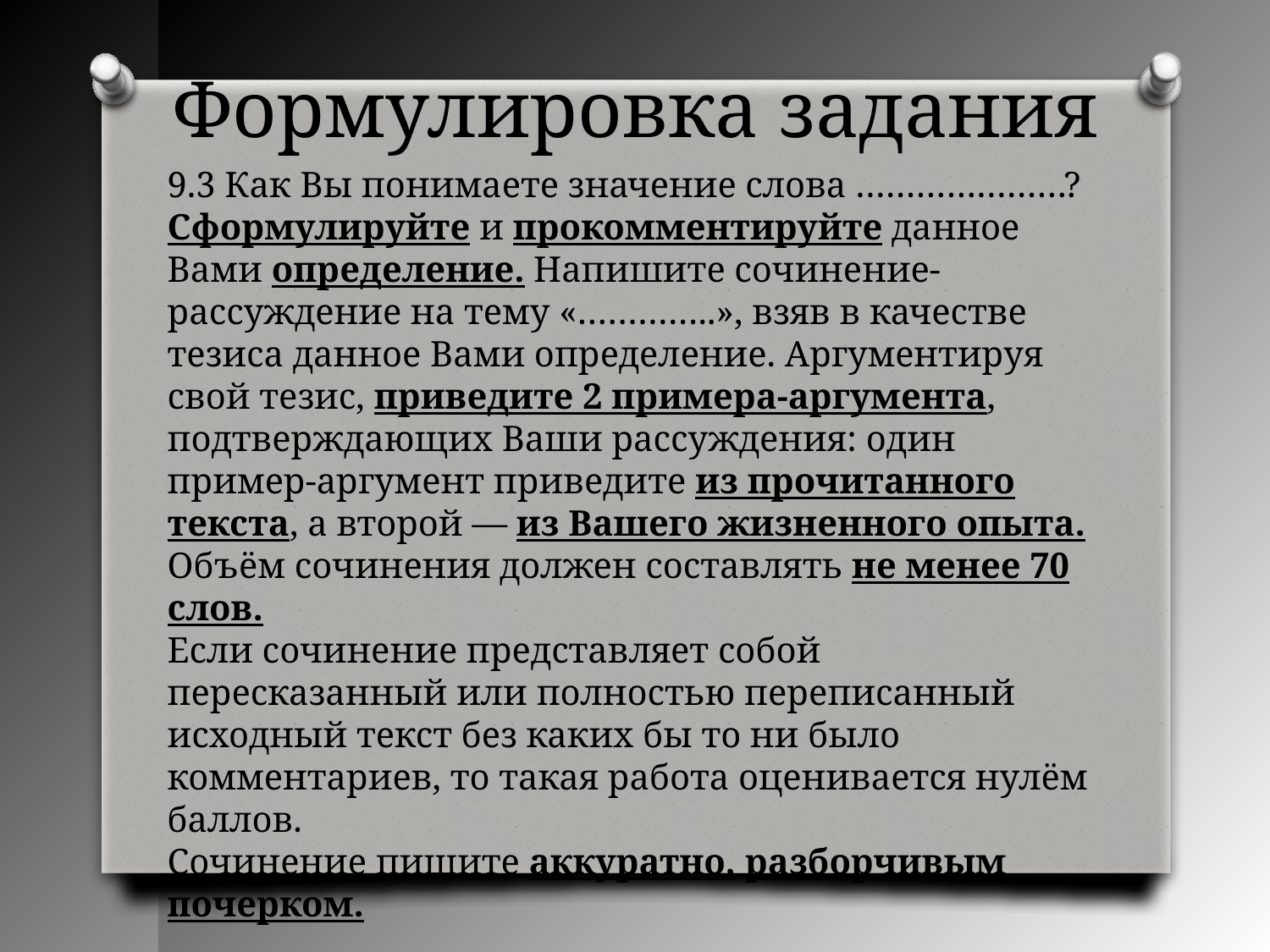

Формулировка задания
9.3 Как Вы понимаете значение слова …………………?
Сформулируйте и прокомментируйте данное Вами определение. Напишите сочинение-рассуждение на тему «…………..», взяв в качестве тезиса данное Вами определение. Аргументируя свой тезис, приведите 2 примера-аргумента, подтверждающих Ваши рассуждения: один пример-аргумент приведите из прочитанного текста, а второй — из Вашего жизненного опыта.
Объём сочинения должен составлять не менее 70 слов.
Если сочинение представляет собой пересказанный или полностью переписанный исходный текст без каких бы то ни было комментариев, то такая работа оценивается нулём баллов.
Сочинение пишите аккуратно, разборчивым почерком.